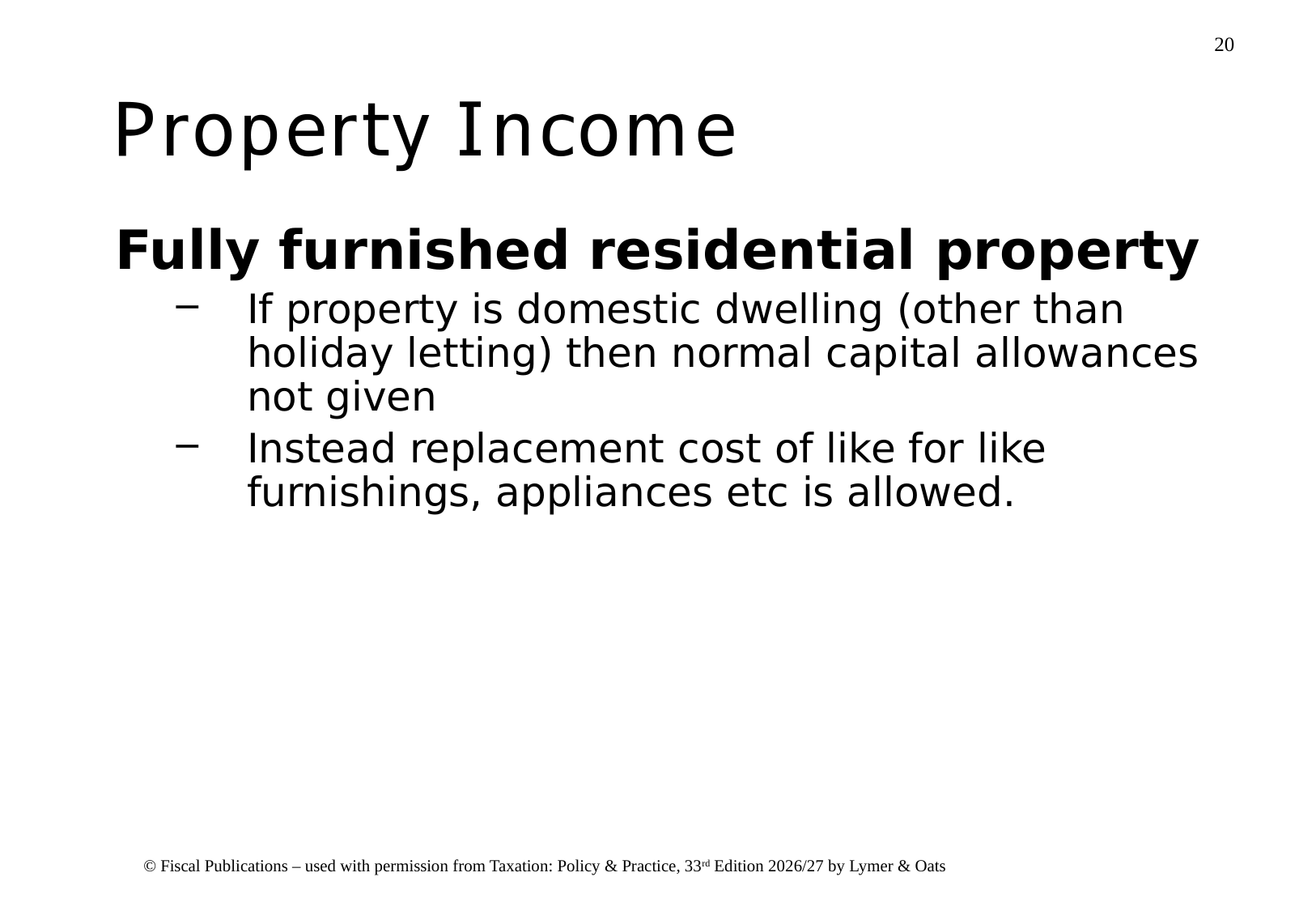

# Property Income
Fully furnished residential property
If property is domestic dwelling (other than holiday letting) then normal capital allowances not given
Instead replacement cost of like for like furnishings, appliances etc is allowed.